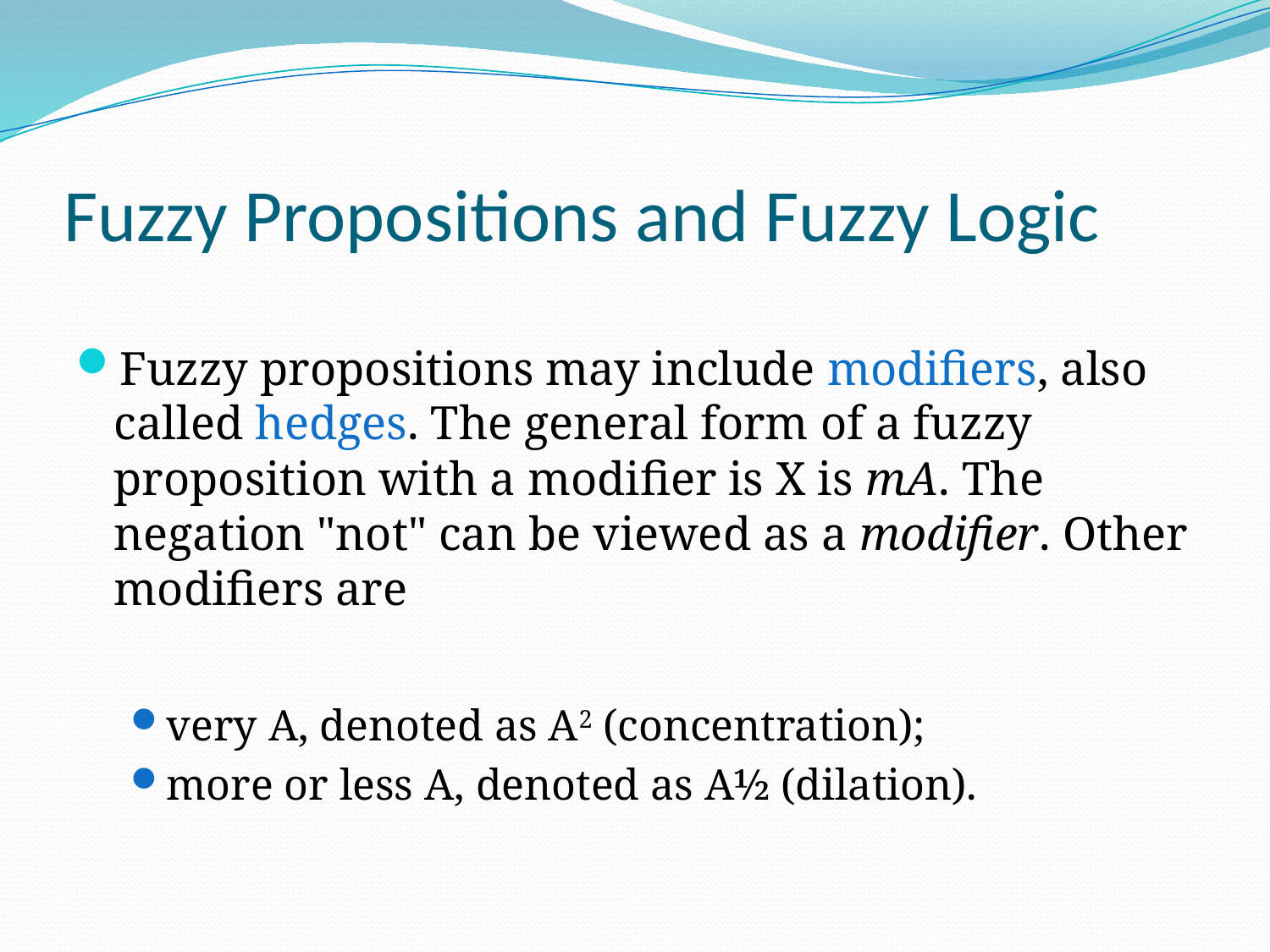

# Fuzzy Propositions and Fuzzy Logic

Fuzzy propositions may include modifiers, also called hedges. The general form of a fuzzy proposition with a modifier is X is mA. The negation "not" can be viewed as a modifier. Other modifiers are

very A, denoted as A2 (concentration);
more or less A, denoted as A½ (dilation).